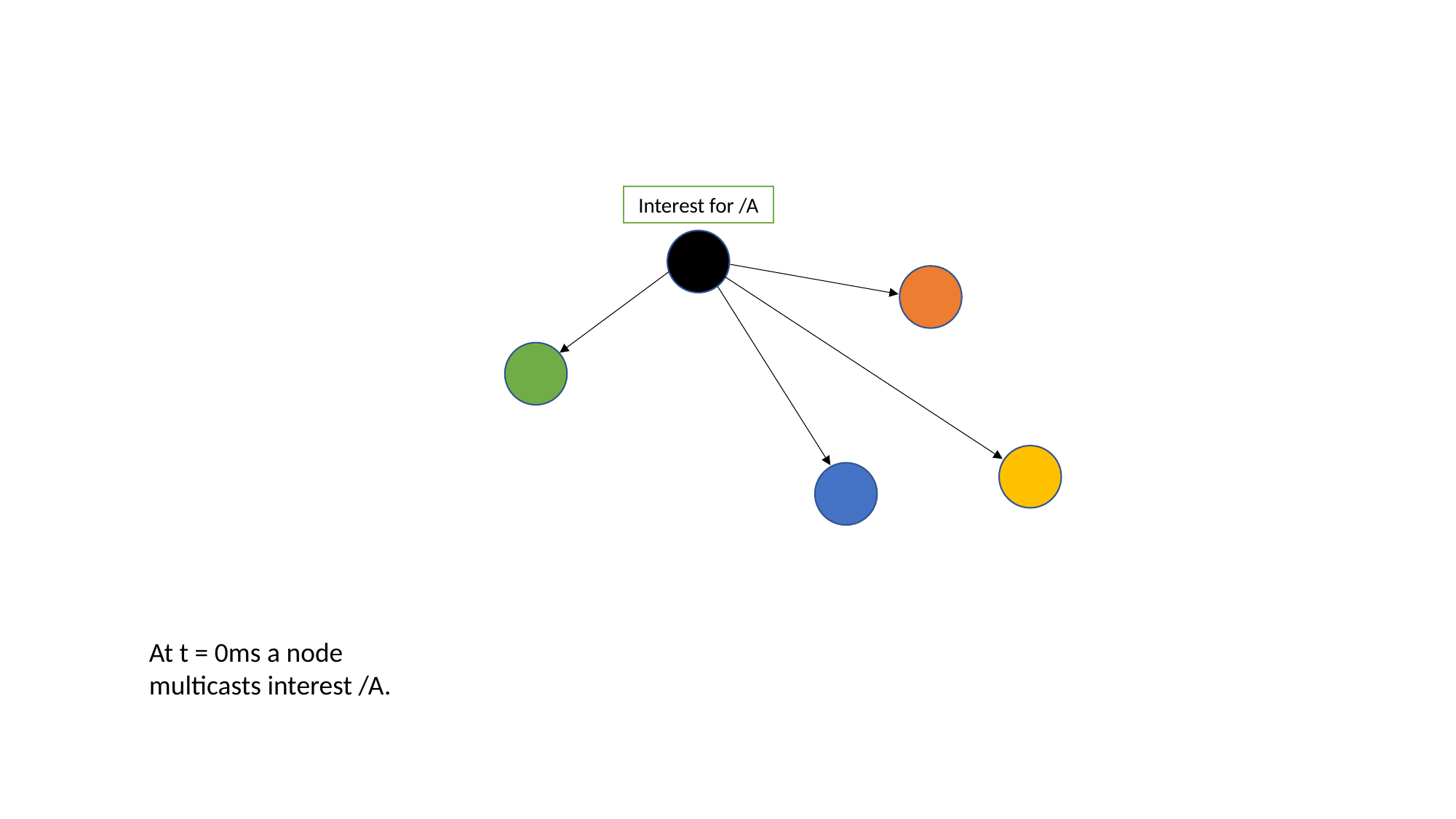

Interest for /A

At t = 0ms a node multicasts interest /A.